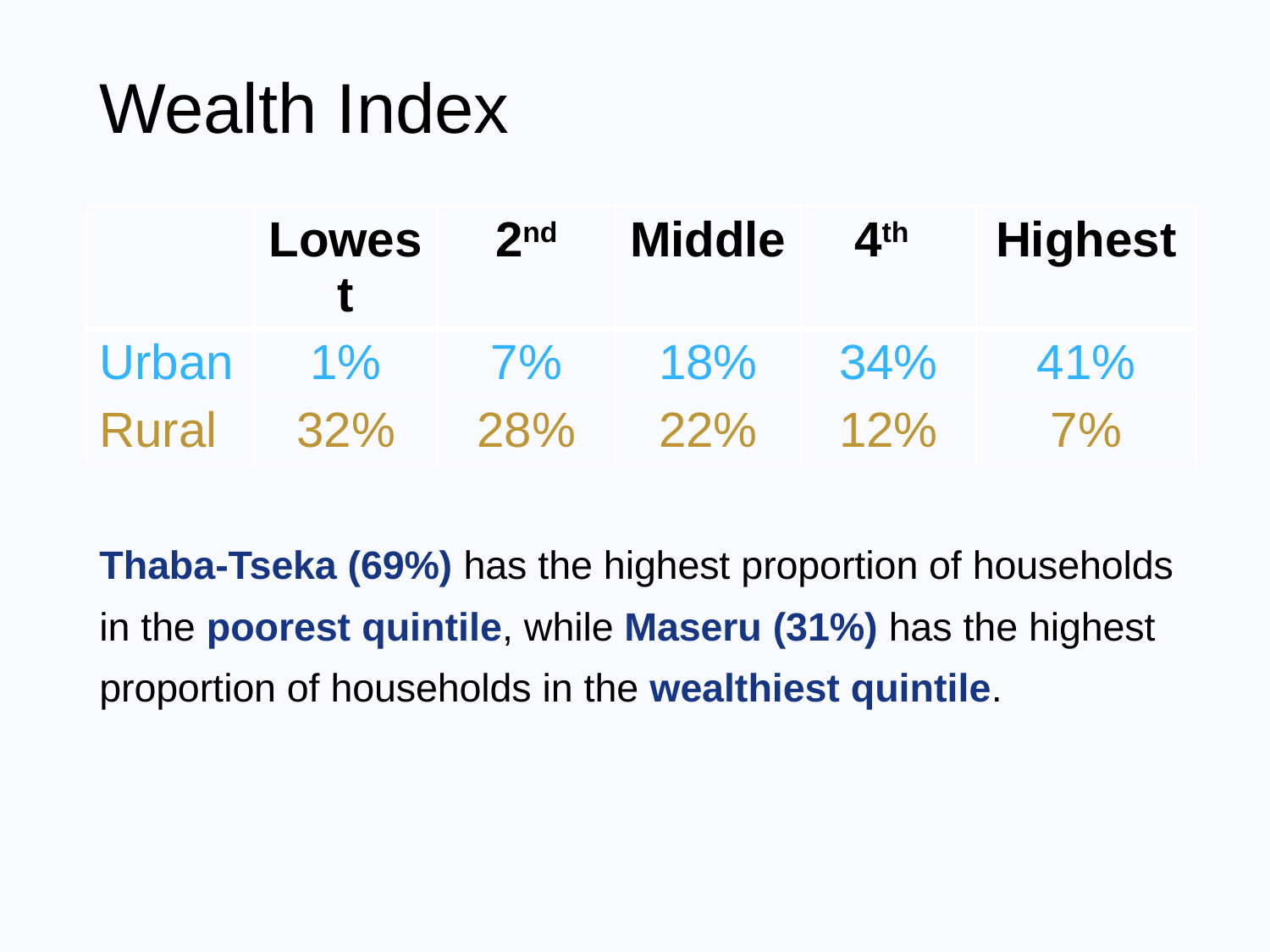

# Wealth Index
|  | Lowest | 2nd | Middle | 4th | Highest |
| --- | --- | --- | --- | --- | --- |
| Urban | 1% | 7% | 18% | 34% | 41% |
| Rural | 32% | 28% | 22% | 12% | 7% |
Thaba-Tseka (69%) has the highest proportion of households in the poorest quintile, while Maseru (31%) has the highest proportion of households in the wealthiest quintile.